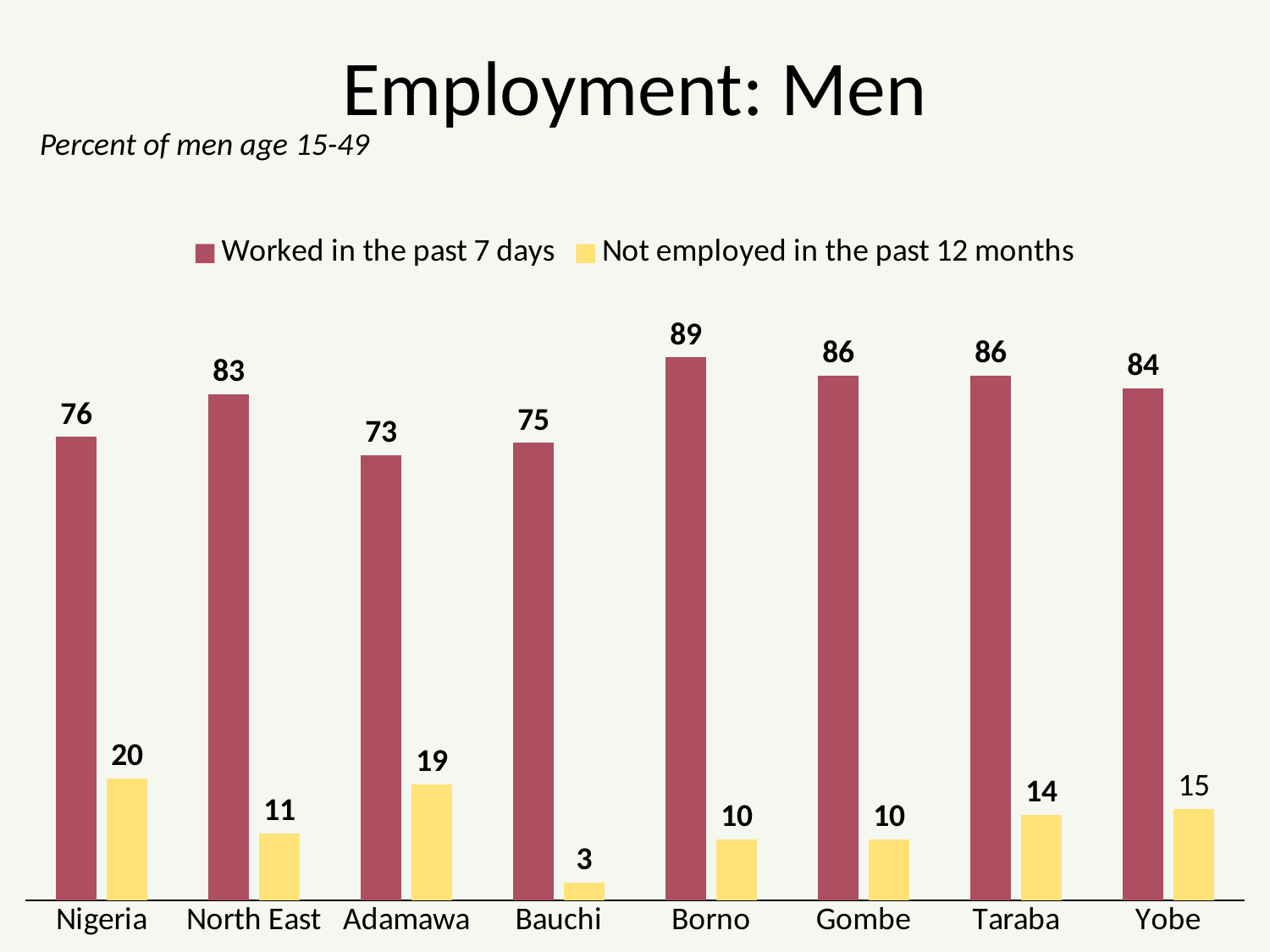

# Employment: Men
Percent of men age 15-49

### Chart

| Category | Worked in the past 7 days | Not employed in the past 12 months |
|---|---|---|
| Nigeria | 76.0 | 20.0 |
| North East | 83.0 | 11.0 |
| Adamawa | 73.0 | 19.0 |
| Bauchi | 75.0 | 3.0 |
| Borno | 89.0 | 10.0 |
| Gombe | 86.0 | 10.0 |
| Taraba | 86.0 | 14.0 |
| Yobe | 84.0 | 15.0 |